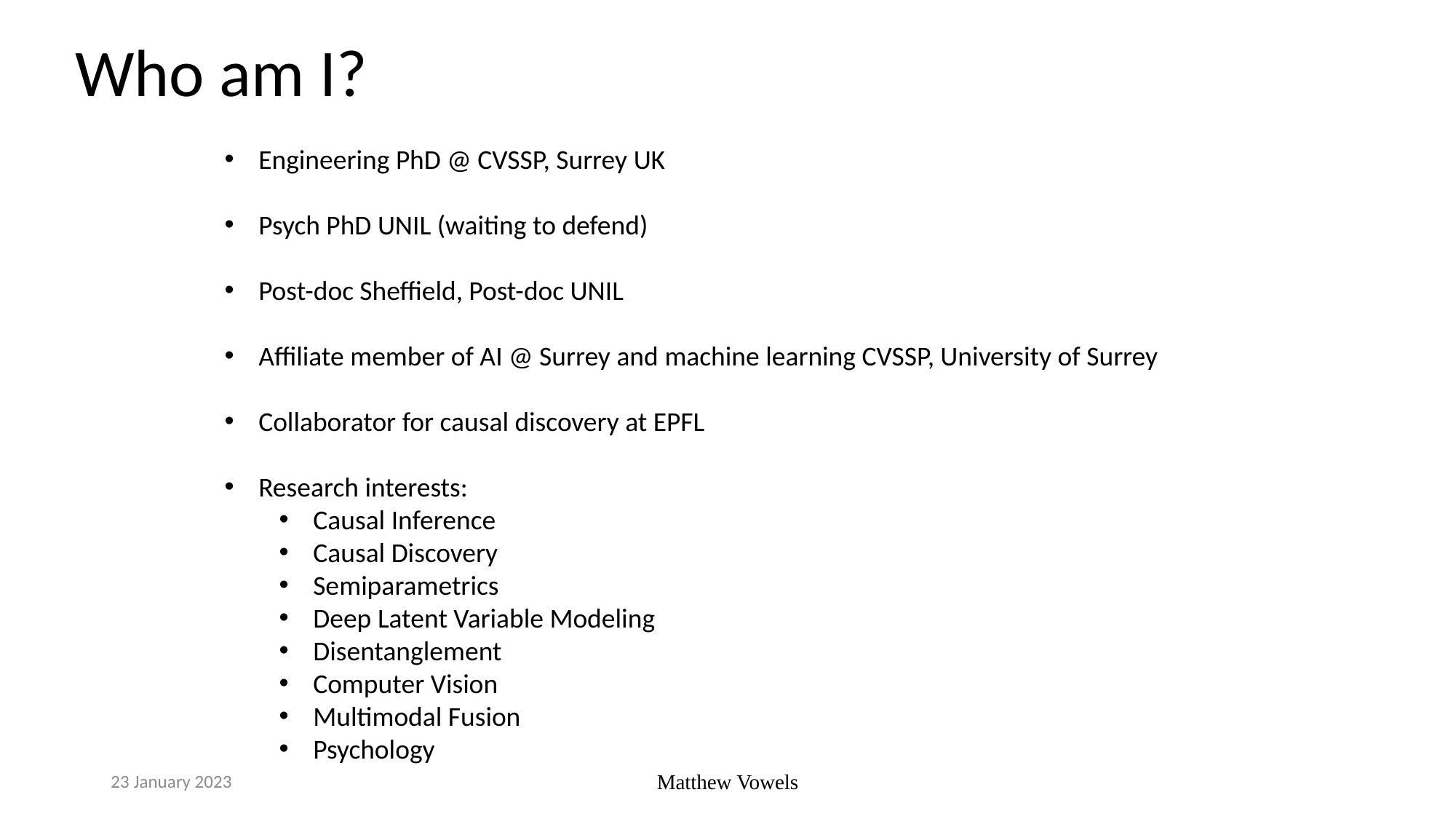

# Who am I?
Engineering PhD @ CVSSP, Surrey UK

Psych PhD UNIL (waiting to defend)

Post-doc Sheffield, Post-doc UNIL

Affiliate member of AI @ Surrey and machine learning CVSSP, University of Surrey

Collaborator for causal discovery at EPFL

Research interests:
Causal Inference
Causal Discovery
Semiparametrics
Deep Latent Variable Modeling
Disentanglement
Computer Vision
Multimodal Fusion
Psychology
23 January 2023
Matthew Vowels